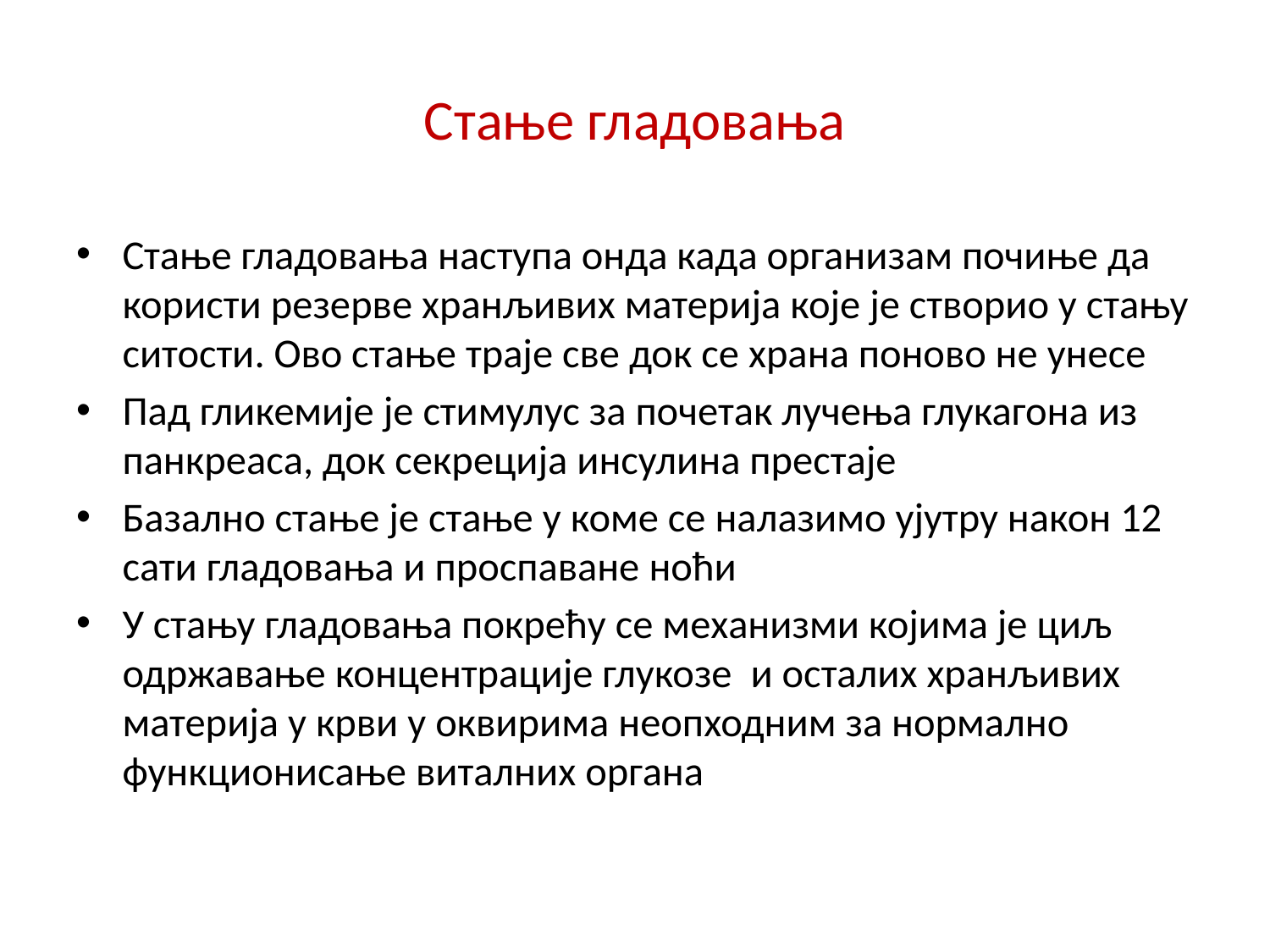

# Стање гладовања
Стање гладовања наступа онда када организам почиње да користи резерве хранљивих материја које је створио у стању ситости. Ово стање траје све док се храна поново не унесе
Пад гликемије је стимулус за почетак лучења глукагона из панкреаса, док секреција инсулина престаје
Базално стање је стање у коме се налазимо ујутру након 12 сати гладовања и проспаване ноћи
У стању гладовања покрећу се механизми којима је циљ одржавање концентрације глукозе  и осталих хранљивих материја у крви у оквирима неопходним за нормално функционисање виталних органа